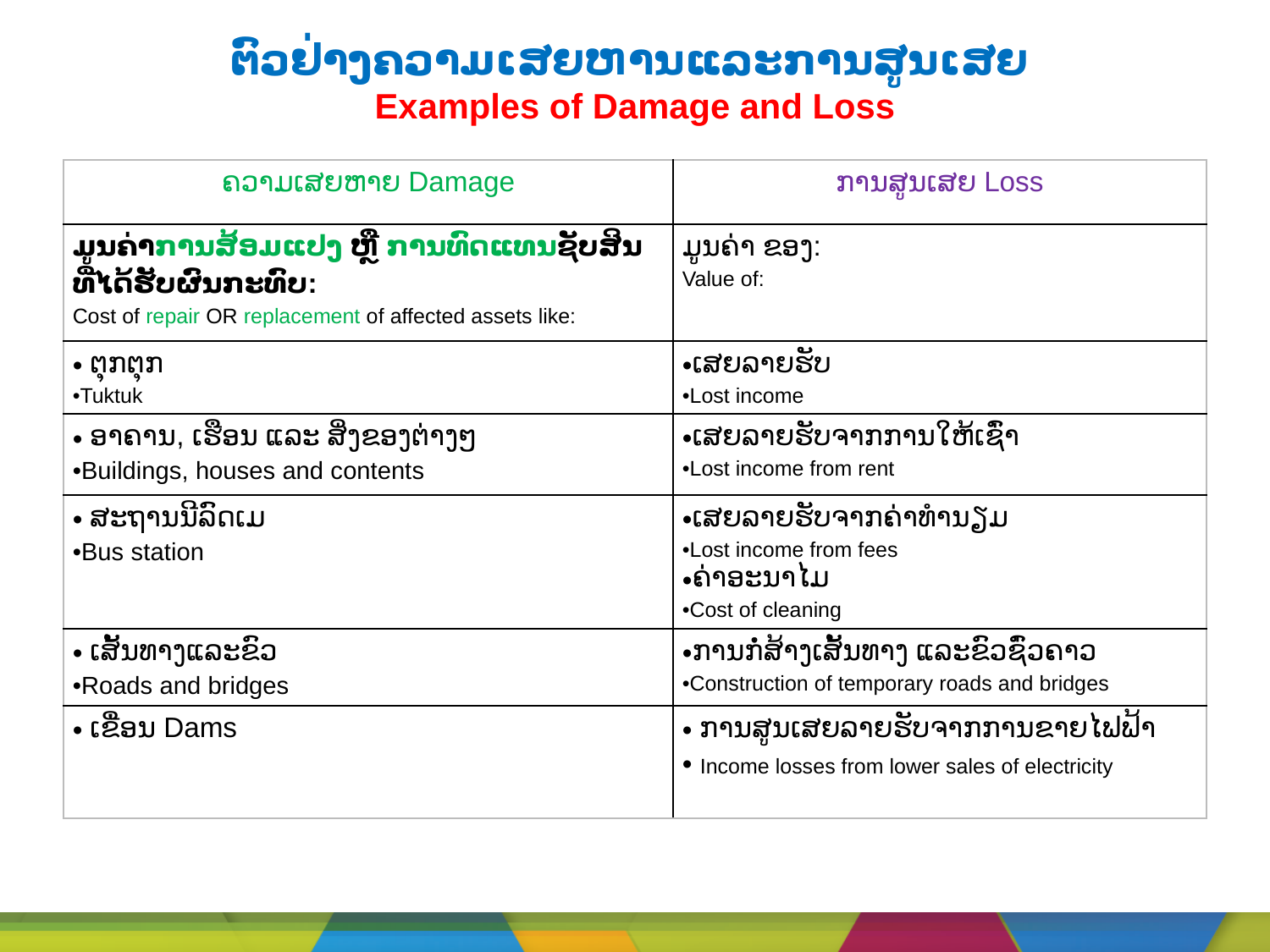

# ຕົວຢ່າງຄວາມເສຍຫານແລະການສູນເສຍ Examples of Damage and Loss
| ຄວາມເສຍຫາຍ Damage | ການສູນເສຍ Loss |
| --- | --- |
| ມູນຄ່າການສ້ອມແປງ ຫຼື ການທົດແທນຊັບສິນທີ່ໄດ້ຮັບຜົນກະທົບ: Cost of repair OR replacement of affected assets like: | ມູນຄ່າ ຂອງ: Value of: |
| ຕຸກຕຸກ Tuktuk | ເສຍລາຍຮັບ Lost income |
| ອາຄານ, ເຮືອນ ແລະ ສິ່ງຂອງຕ່າງໆ Buildings, houses and contents | ເສຍລາຍຮັບຈາກການໃຫ້ເຊົ່າ Lost income from rent |
| ສະຖານນີລົດເມ Bus station | ເສຍລາຍຮັບຈາກຄ່າທໍານຽມ Lost income from fees ຄ່າອະນາໄມ Cost of cleaning |
| ເສັ້ນທາງແລະຂົວ Roads and bridges | ການກໍ່ສ້າງເສັ້ນທາງ ແລະຂົວຊົ່ວຄາວ Construction of temporary roads and bridges |
| ເຂື່ອນ Dams | ການສູນເສຍລາຍຮັບຈາກການຂາຍໄຟຟ້າ Income losses from lower sales of electricity |